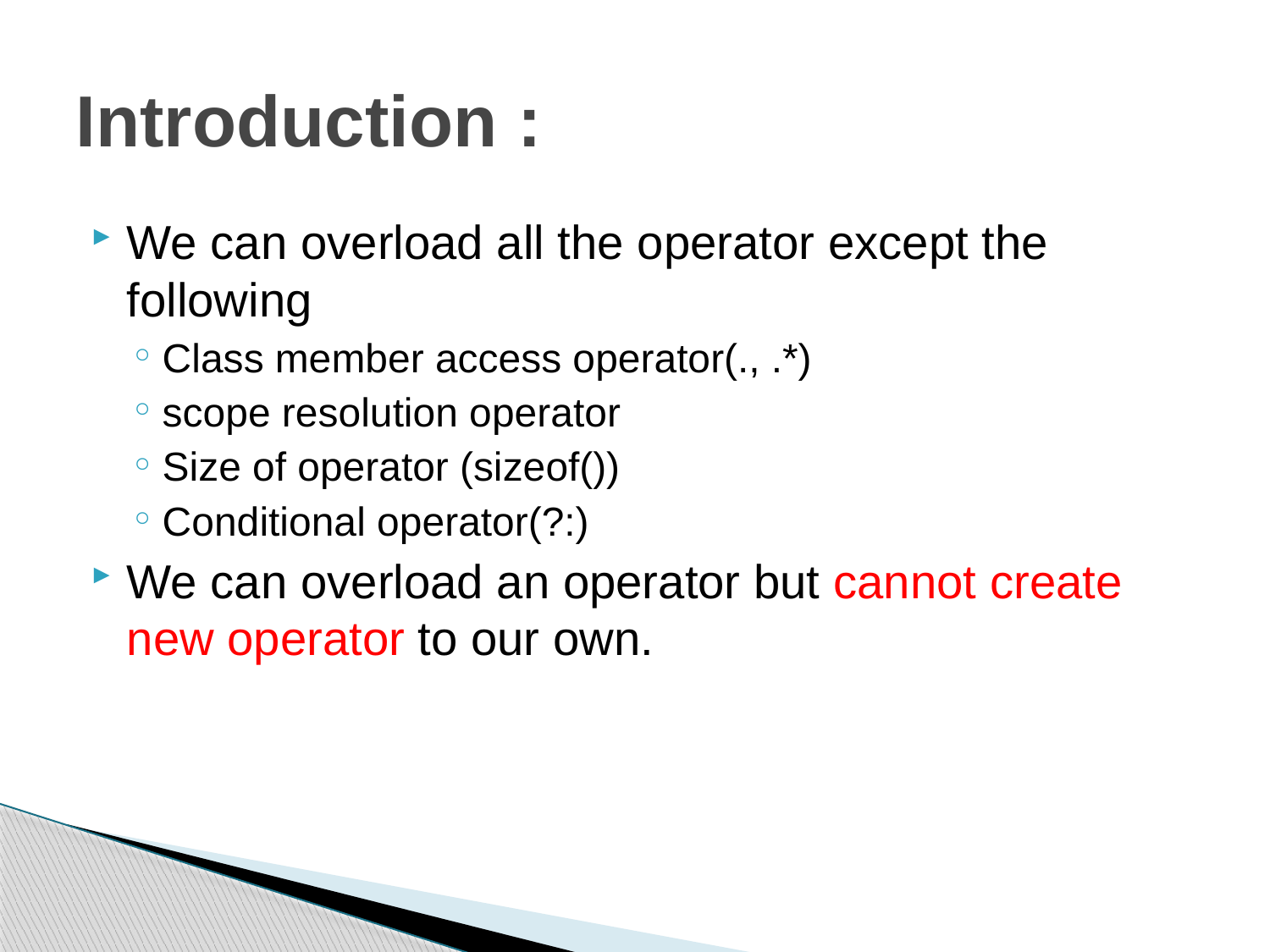

# Introduction :
We can overload all the operator except the following
Class member access operator(., .*)
scope resolution operator
Size of operator (sizeof())
Conditional operator(?:)
We can overload an operator but cannot create new operator to our own.